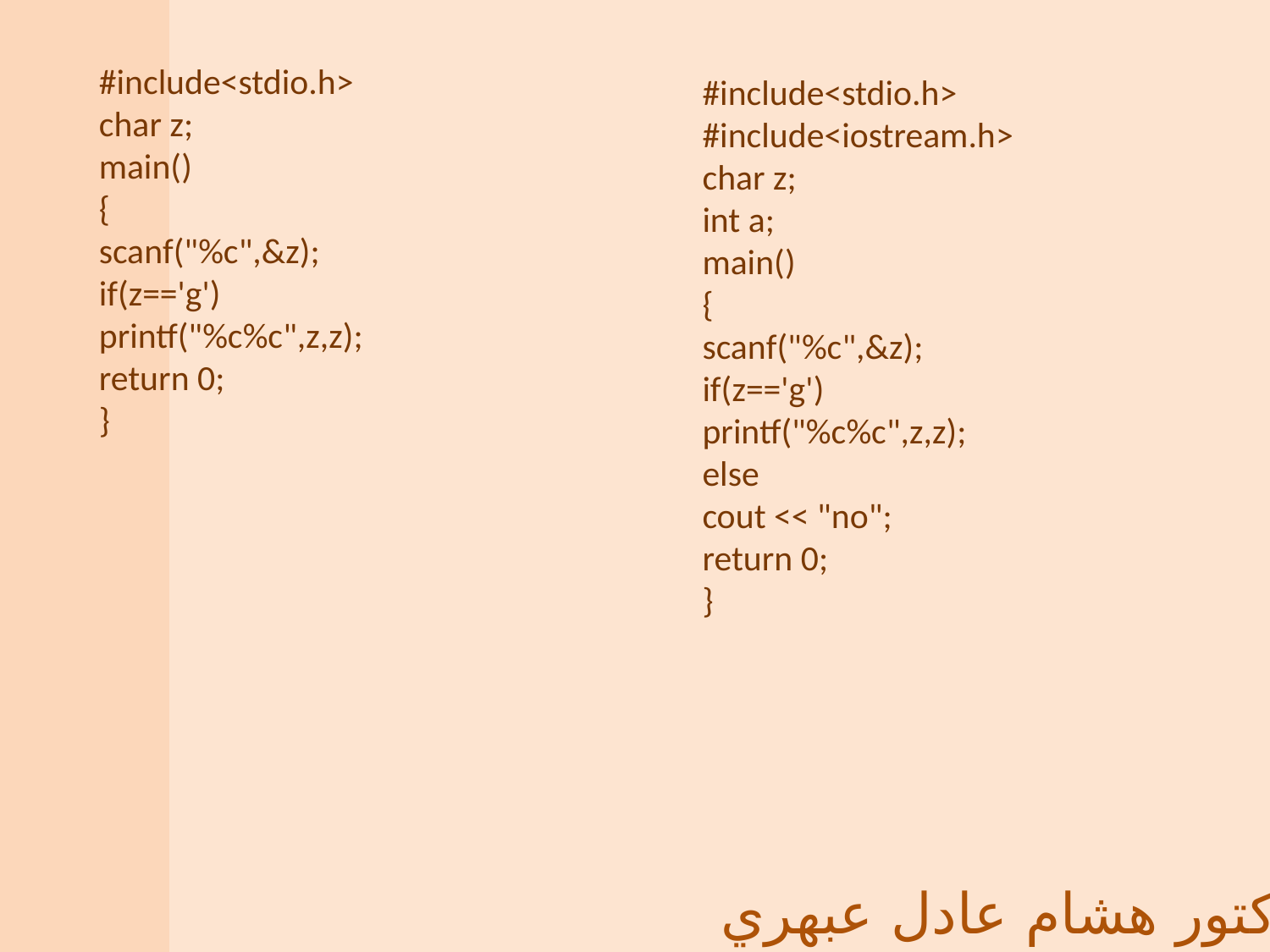

#include<stdio.h>
char z;
main()
{
scanf("%c",&z);
if(z=='g')
printf("%c%c",z,z);
return 0;
}
#include<stdio.h>
#include<iostream.h>
char z;
int a;
main()
{
scanf("%c",&z);
if(z=='g')
printf("%c%c",z,z);
else
cout << "no";
return 0;
}
الدكتور هشام عادل عبهري